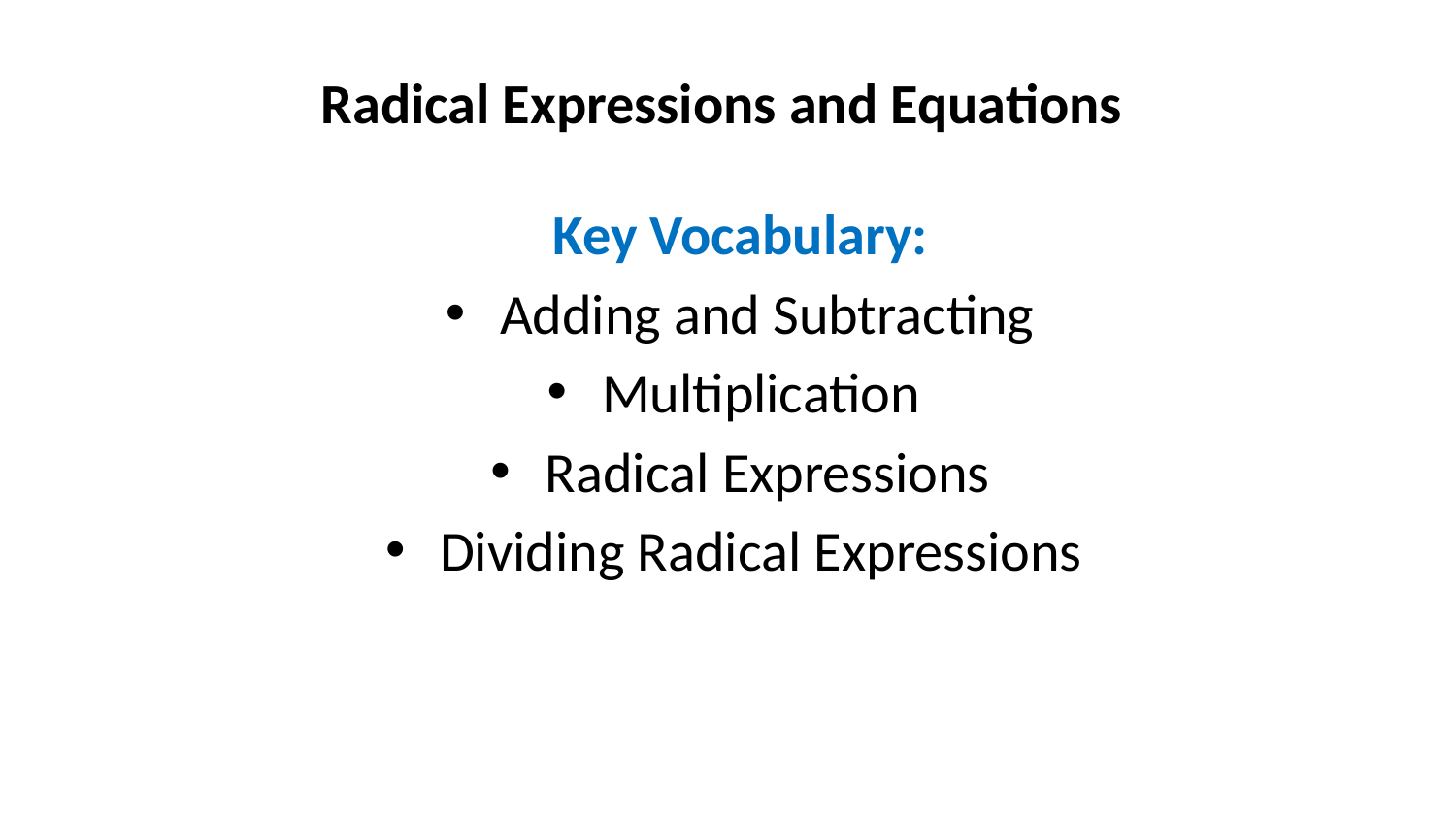

# Radical Expressions and Equations
Key Vocabulary:
Adding and Subtracting
Multiplication
Radical Expressions
Dividing Radical Expressions